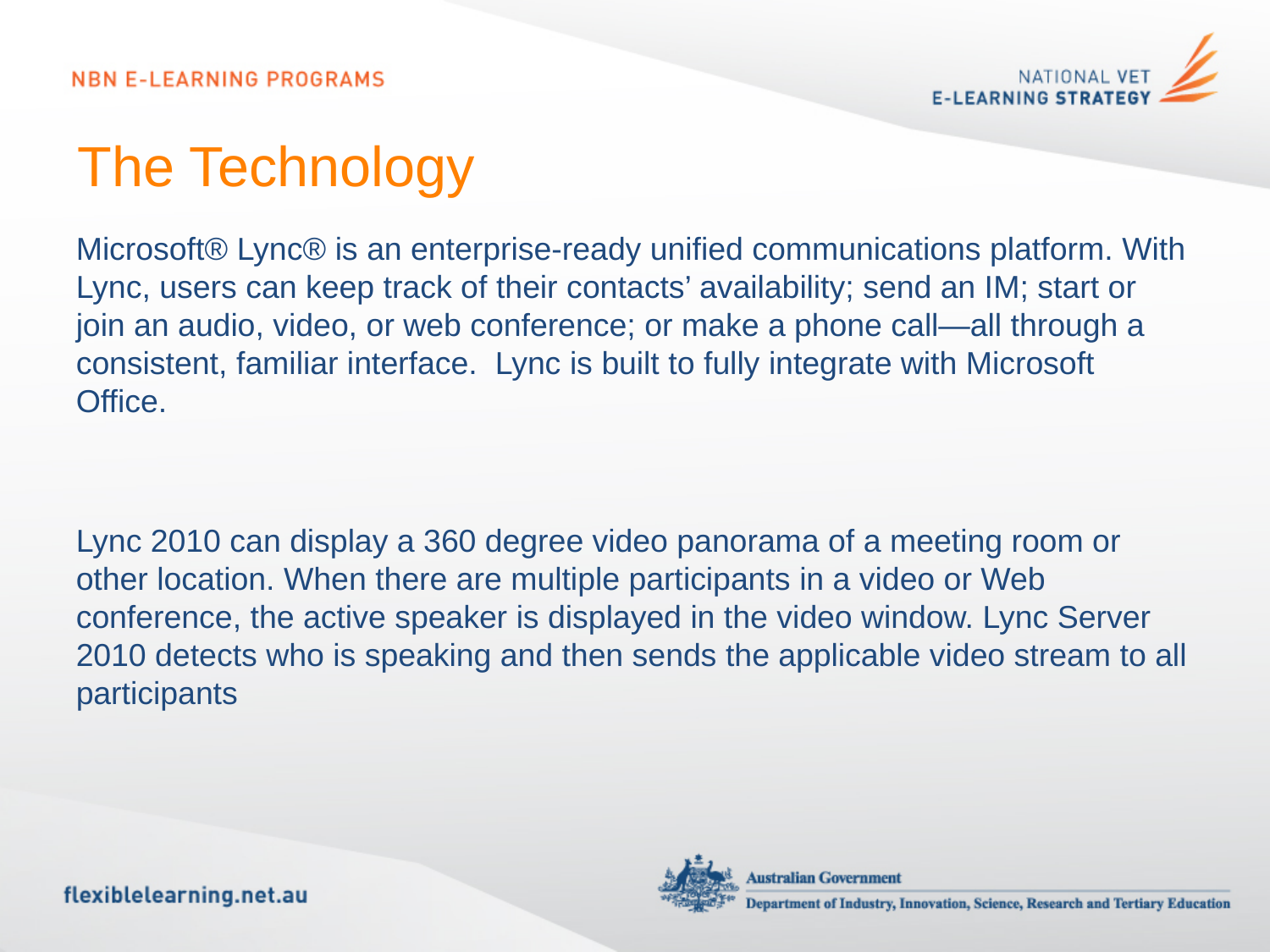

The Technology
#
Microsoft® Lync® is an enterprise-ready unified communications platform. With Lync, users can keep track of their contacts’ availability; send an IM; start or join an audio, video, or web conference; or make a phone call—all through a consistent, familiar interface.  Lync is built to fully integrate with Microsoft Office.

Lync 2010 can display a 360 degree video panorama of a meeting room or other location. When there are multiple participants in a video or Web conference, the active speaker is displayed in the video window. Lync Server 2010 detects who is speaking and then sends the applicable video stream to all participants